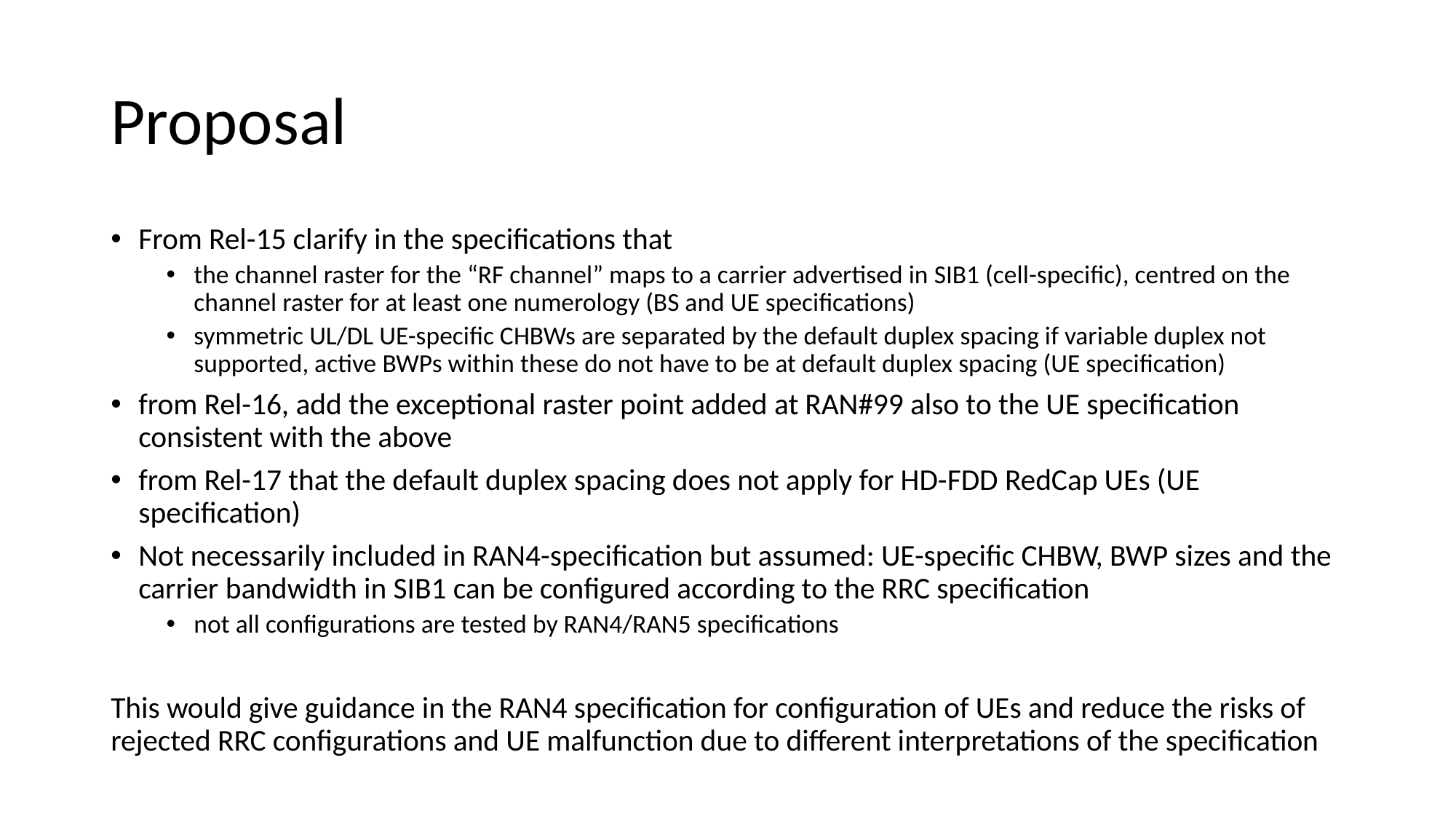

# Proposal
From Rel-15 clarify in the specifications that
the channel raster for the “RF channel” maps to a carrier advertised in SIB1 (cell-specific), centred on the channel raster for at least one numerology (BS and UE specifications)
symmetric UL/DL UE-specific CHBWs are separated by the default duplex spacing if variable duplex not supported, active BWPs within these do not have to be at default duplex spacing (UE specification)
from Rel-16, add the exceptional raster point added at RAN#99 also to the UE specification consistent with the above
from Rel-17 that the default duplex spacing does not apply for HD-FDD RedCap UEs (UE specification)
Not necessarily included in RAN4-specification but assumed: UE-specific CHBW, BWP sizes and the carrier bandwidth in SIB1 can be configured according to the RRC specification
not all configurations are tested by RAN4/RAN5 specifications

This would give guidance in the RAN4 specification for configuration of UEs and reduce the risks of rejected RRC configurations and UE malfunction due to different interpretations of the specification